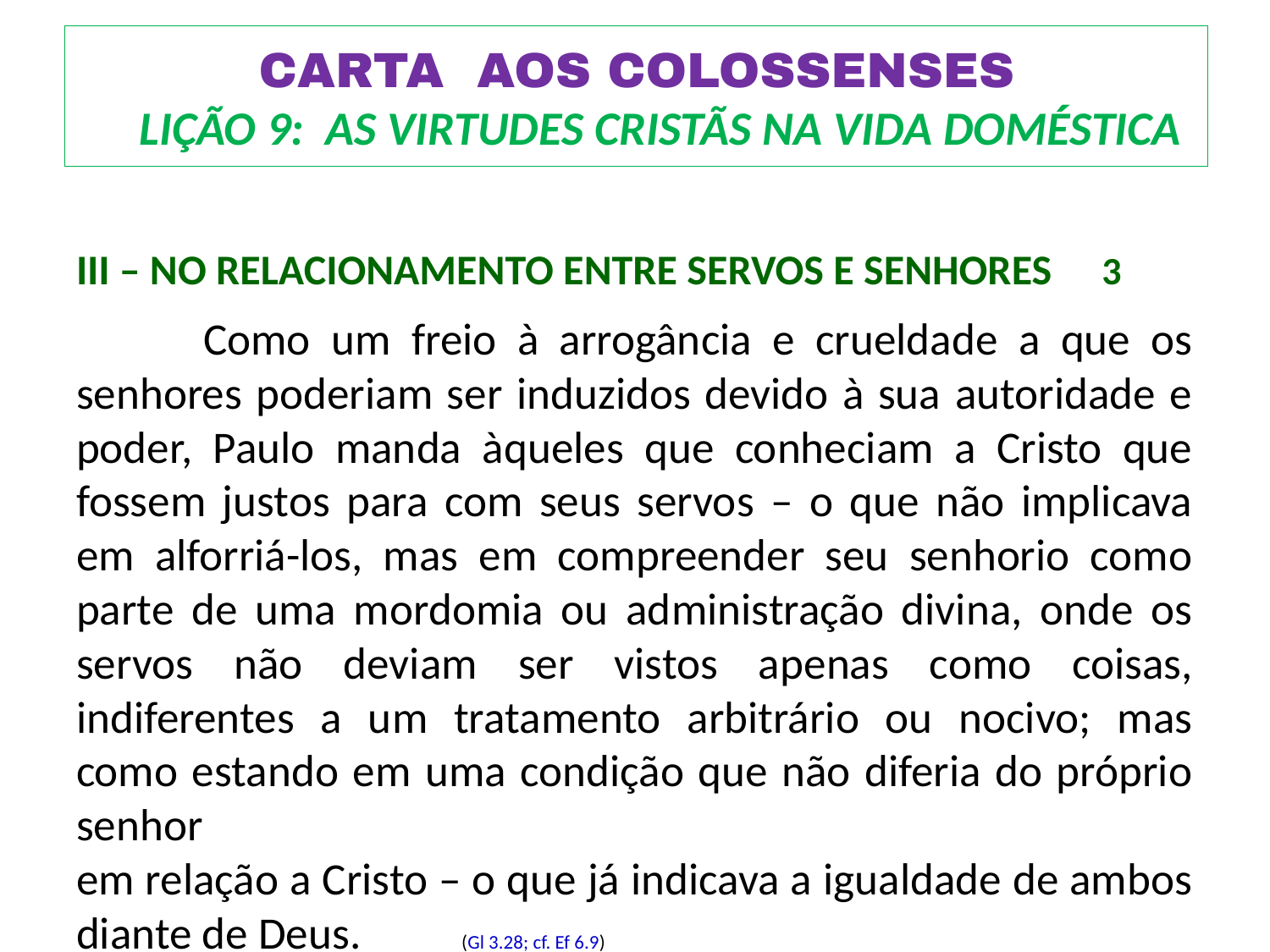

# CARTA  AOS COLOSSENSES LIÇÃO 9:  AS VIRTUDES CRISTÃS NA VIDA DOMÉSTICA
III – NO RELACIONAMENTO ENTRE SERVOS E SENHORES	 3

	Como um freio à arrogância e crueldade a que os senhores poderiam ser induzidos devido à sua autoridade e poder, Paulo manda àqueles que conheciam a Cristo que fossem justos para com seus servos – o que não implicava em alforriá-los, mas em compreender seu senhorio como parte de uma mordomia ou administração divina, onde os servos não deviam ser vistos apenas como coisas, indiferentes a um tratamento arbitrário ou nocivo; mas como estando em uma condição que não diferia do próprio senhor
em relação a Cristo – o que já indicava a igualdade de ambos diante de Deus.	 (Gl 3.28; cf. Ef 6.9)